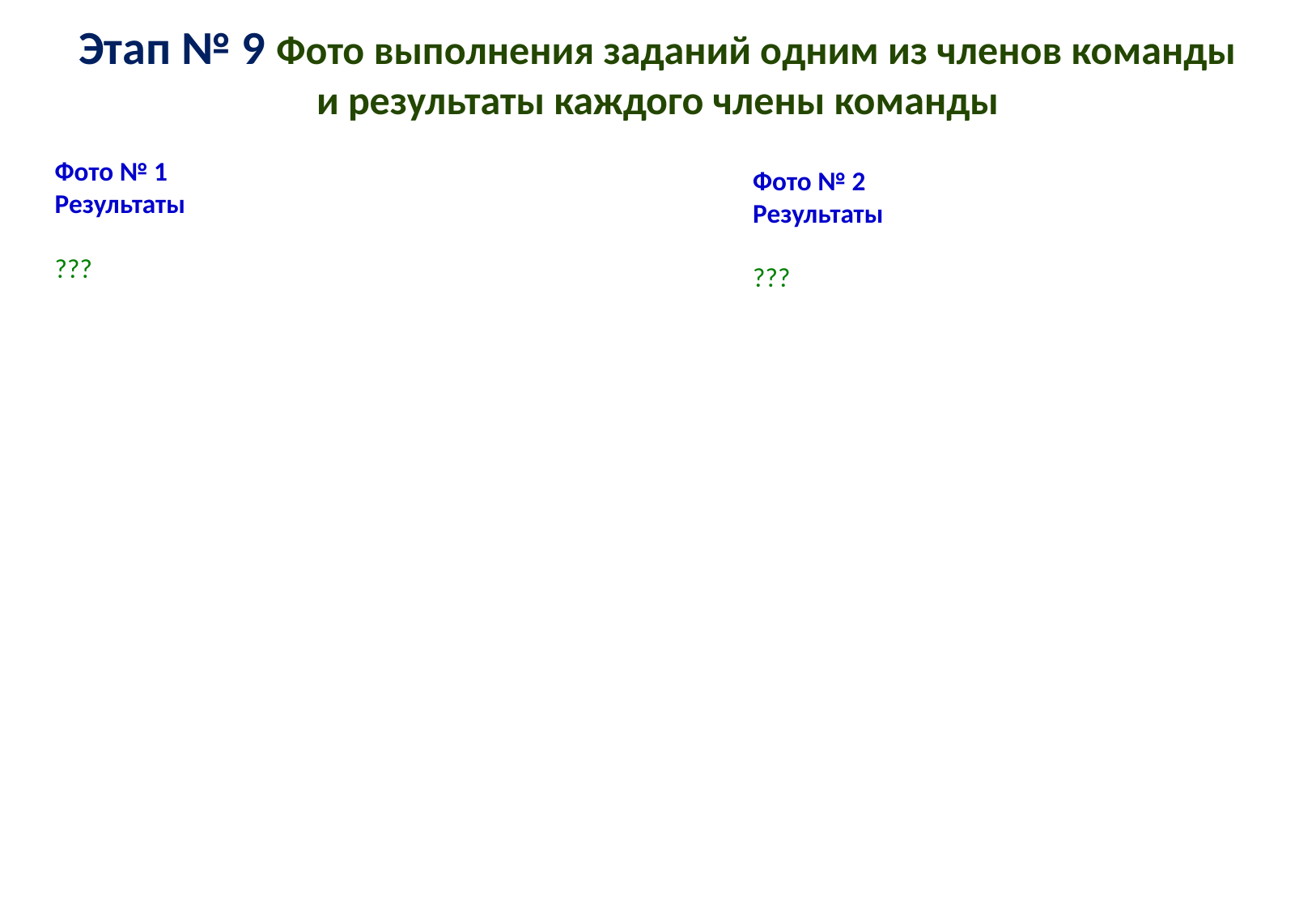

# Этап № 9 Фото выполнения заданий одним из членов команды и результаты каждого члены команды
Фото № 1
Результаты

???

Фото № 2
Результаты

???